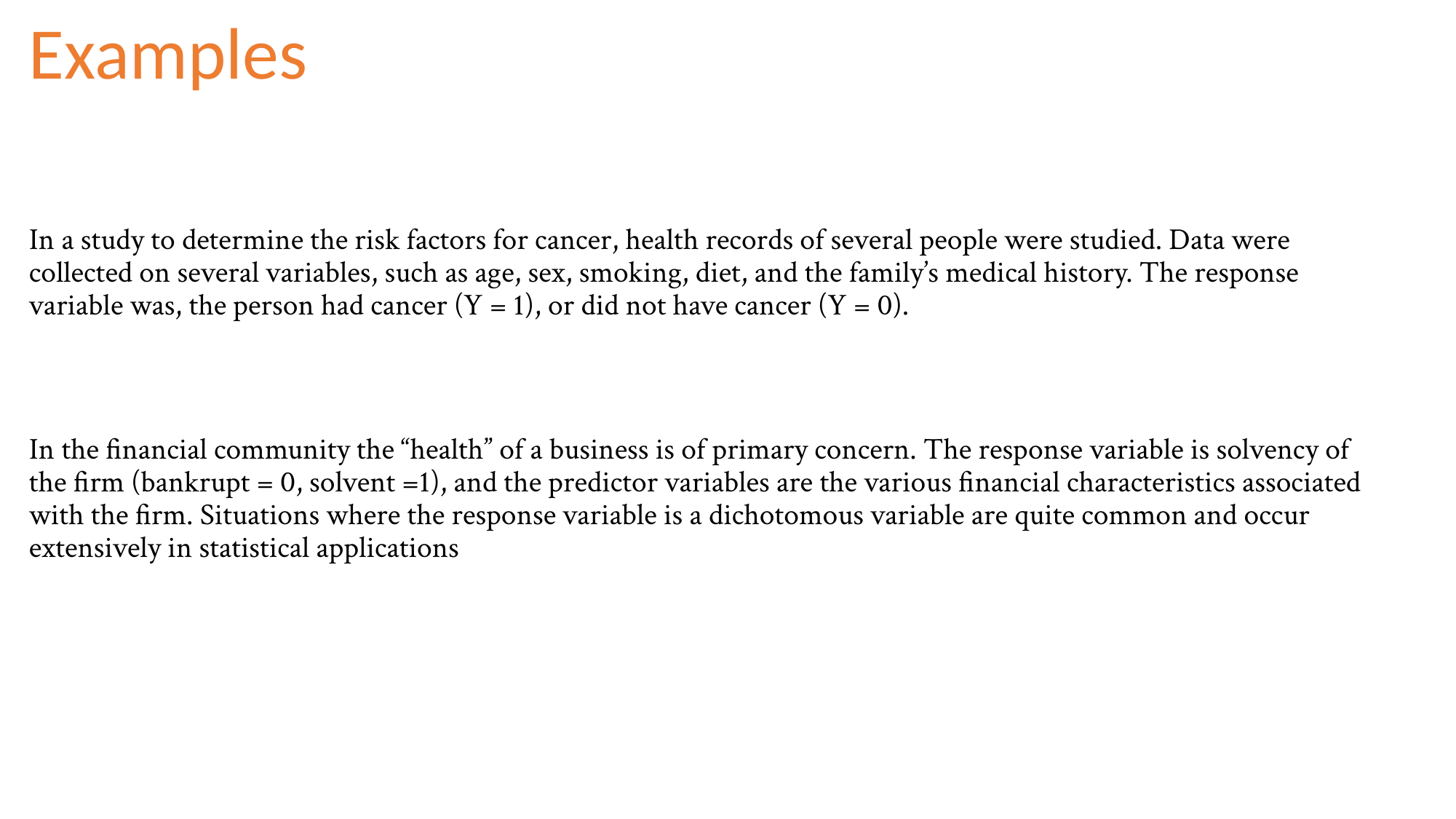

Examples

In a study to determine the risk factors for cancer, health records of several people were studied. Data were collected on several variables, such as age, sex, smoking, diet, and the family’s medical history. The response variable was, the person had cancer (Y = 1), or did not have cancer (Y = 0).

In the financial community the “health” of a business is of primary concern. The response variable is solvency of the firm (bankrupt = 0, solvent =1), and the predictor variables are the various financial characteristics associated with the firm. Situations where the response variable is a dichotomous variable are quite common and occur extensively in statistical applications